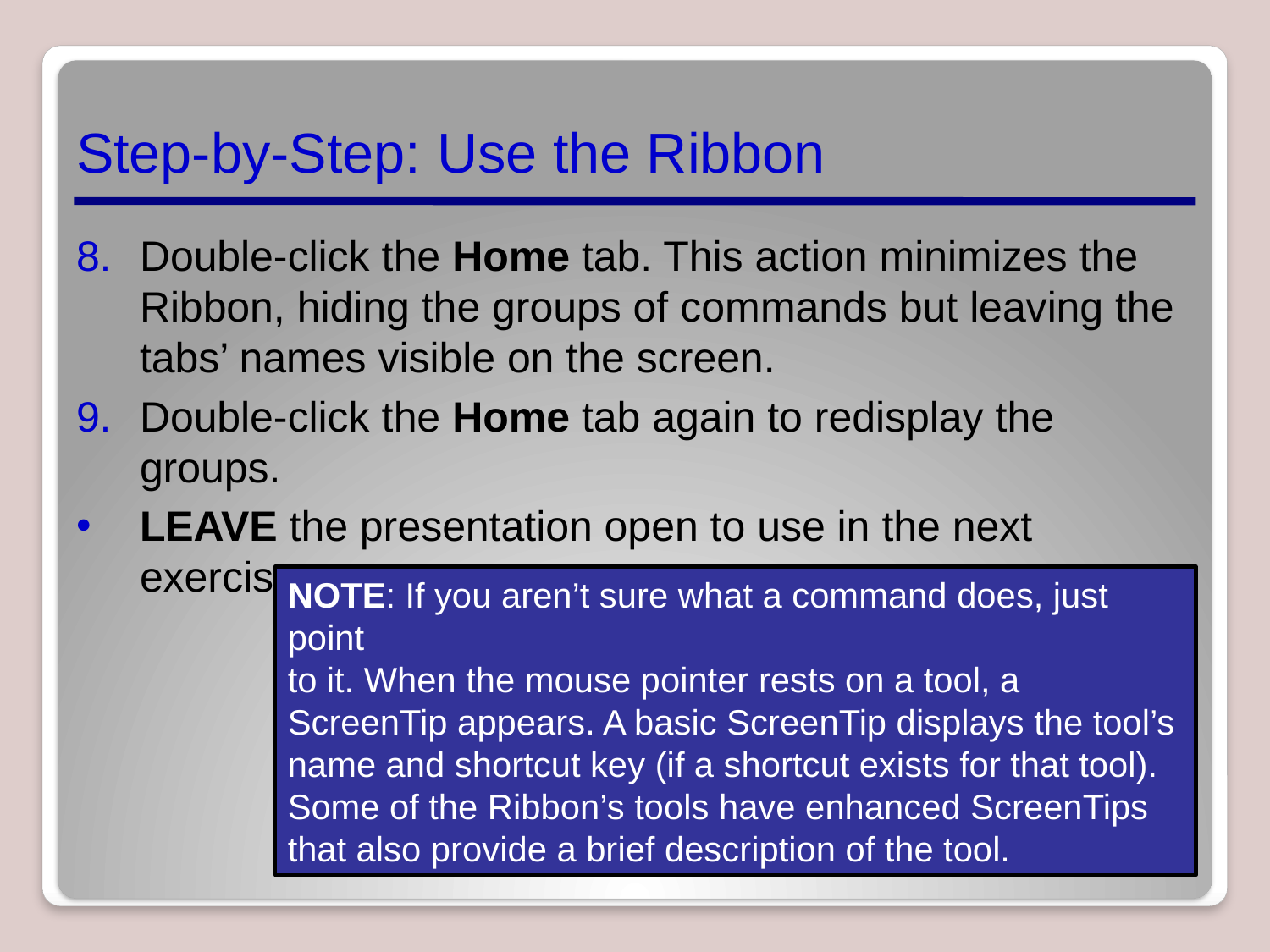

# Step-by-Step: Use the Ribbon
Double-click the Home tab. This action minimizes the Ribbon, hiding the groups of commands but leaving the tabs’ names visible on the screen.
Double-click the Home tab again to redisplay the groups.
LEAVE the presentation open to use in the next exercise.
NOTE: If you aren’t sure what a command does, just point
to it. When the mouse pointer rests on a tool, a ScreenTip appears. A basic ScreenTip displays the tool’s name and shortcut key (if a shortcut exists for that tool). Some of the Ribbon’s tools have enhanced ScreenTips that also provide a brief description of the tool.